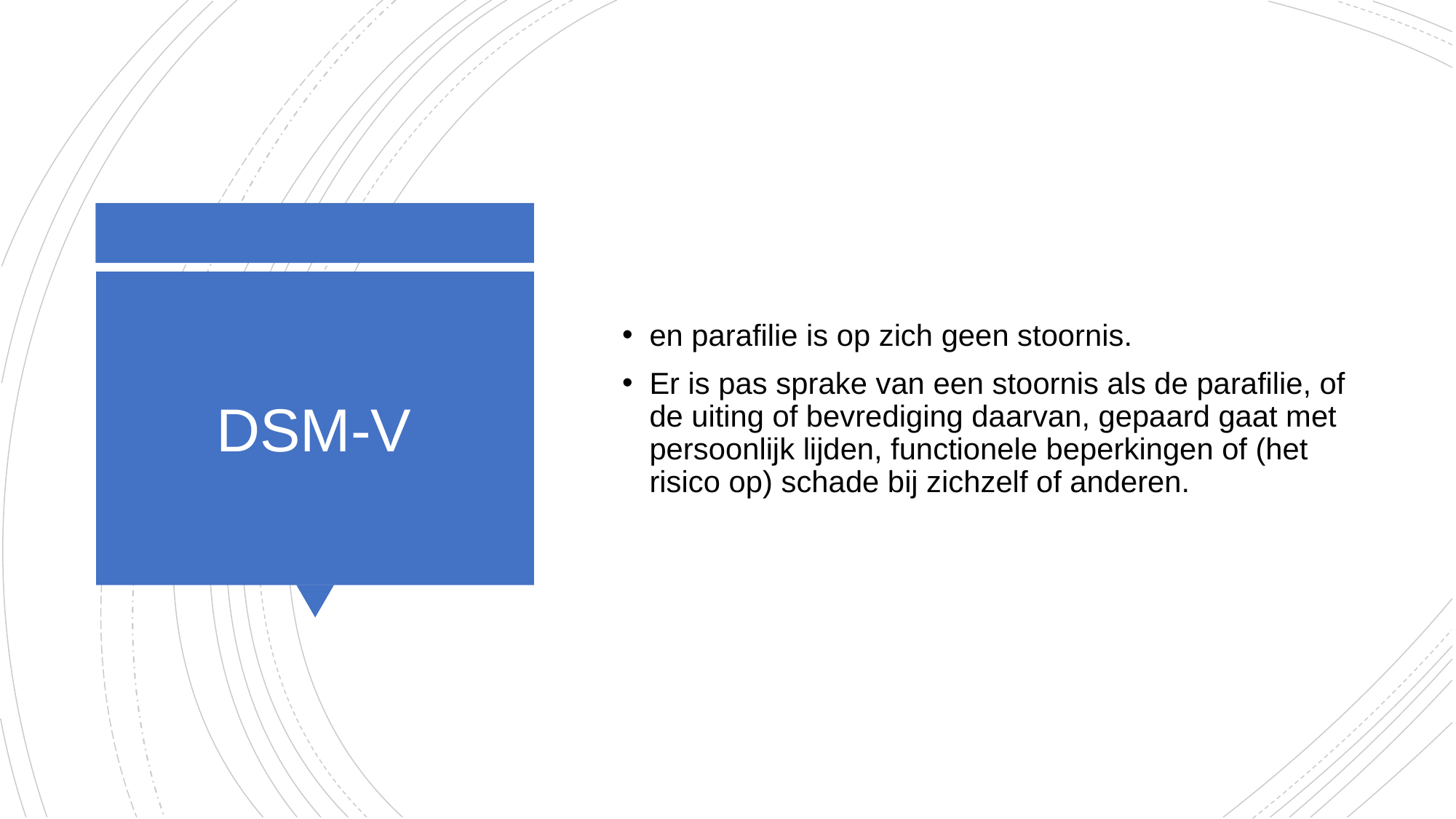

en parafilie is op zich geen stoornis.
Er is pas sprake van een stoornis als de parafilie, of de uiting of bevrediging daarvan, gepaard gaat met persoonlijk lijden, functionele beperkingen of (het risico op) schade bij zichzelf of anderen.

# DSM-V